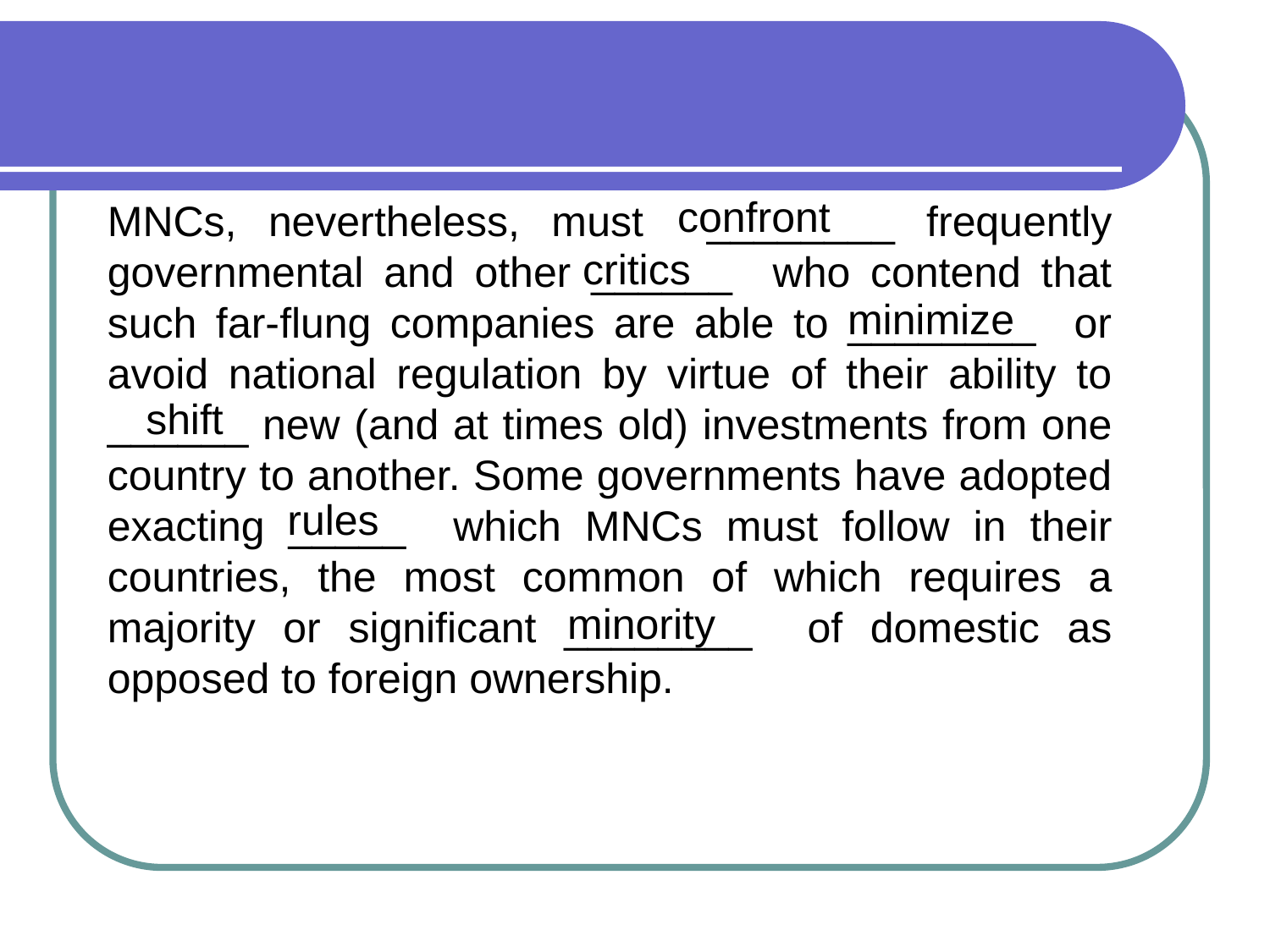

confront
MNCs, nevertheless, must  ________ frequently governmental and other ______  who contend that such far-flung companies are able to ________  or avoid national regulation by virtue of their ability to ______ new (and at times old) investments from one country to another. Some governments have adopted exacting _____  which MNCs must follow in their countries, the most common of which requires a majority or significant ________  of domestic as opposed to foreign ownership.

critics
minimize
shift
rules
minority